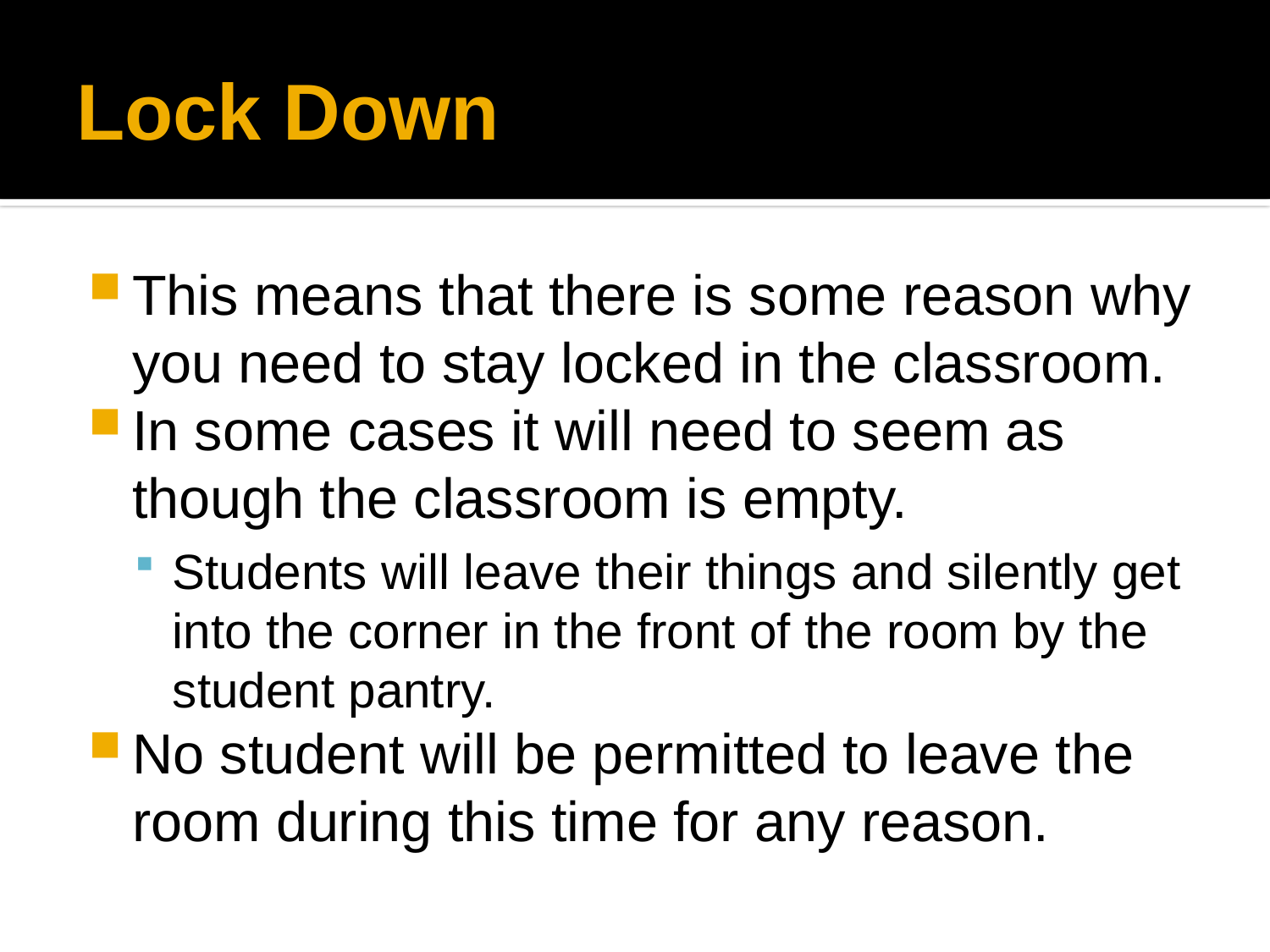

# Lock Down
This means that there is some reason why you need to stay locked in the classroom.
In some cases it will need to seem as though the classroom is empty.
Students will leave their things and silently get into the corner in the front of the room by the student pantry.
No student will be permitted to leave the room during this time for any reason.